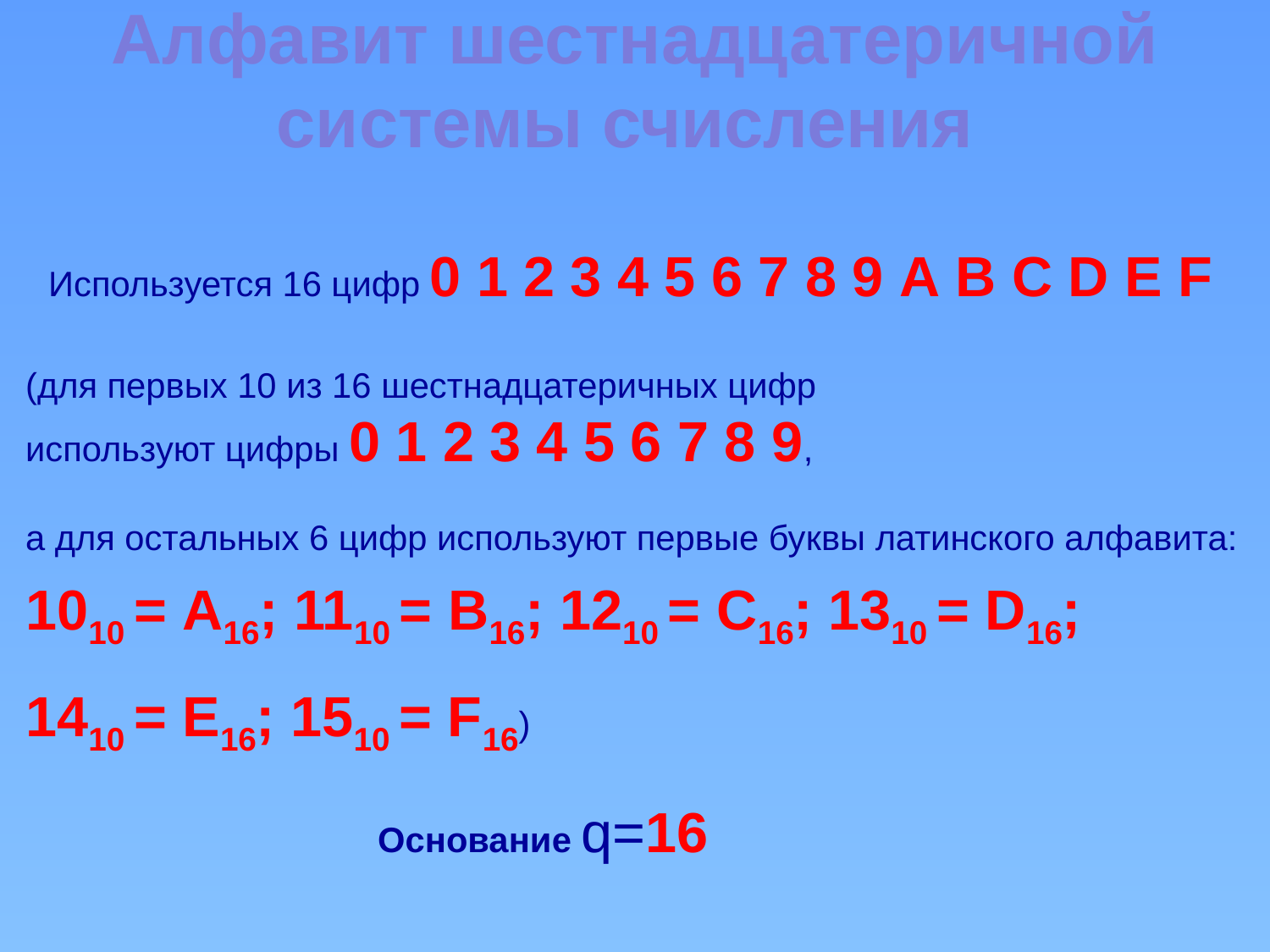

Алфавит шестнадцатеричной системы счисления
Используется 16 цифр 0 1 2 3 4 5 6 7 8 9 А B C D E F
(для первых 10 из 16 шестнадцатеричных цифр
используют цифры 0 1 2 3 4 5 6 7 8 9,
а для остальных 6 цифр используют первые буквы латинского алфавита:

1010 = А16; 1110 = B16; 1210 = C16; 1310 = D16;
1410 = E16; 1510 = F16)
Основание q=16